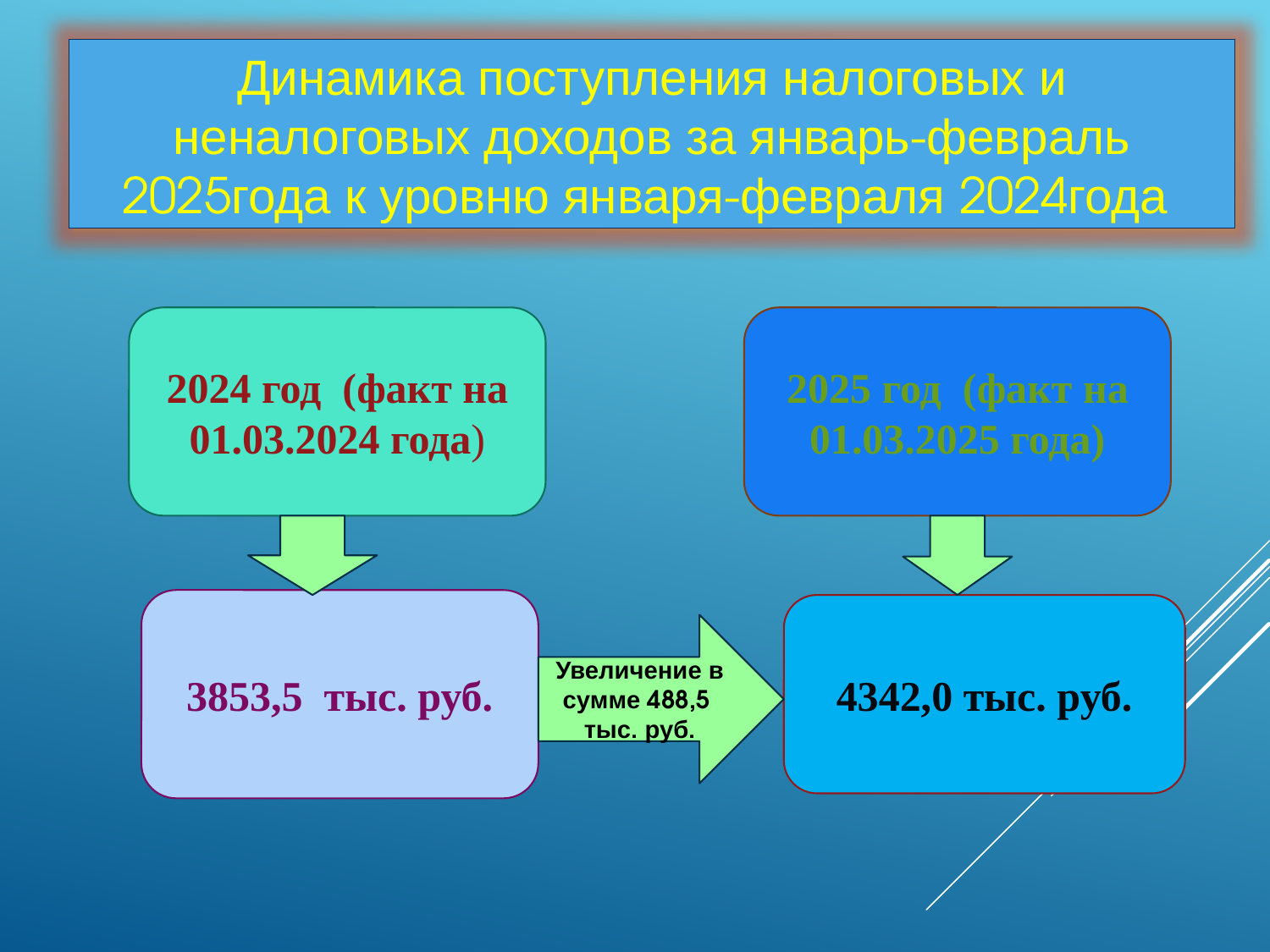

Динамика поступления налоговых и неналоговых доходов за январь-февраль 2025года к уровню января-февраля 2024года
2024 год  (факт на 01.03.2024 года)
2025 год  (факт на 01.03.2025 года)

3853,5  тыс. руб.
4342,0 тыс. руб.
Увеличение в сумме 488,5  тыс. руб.